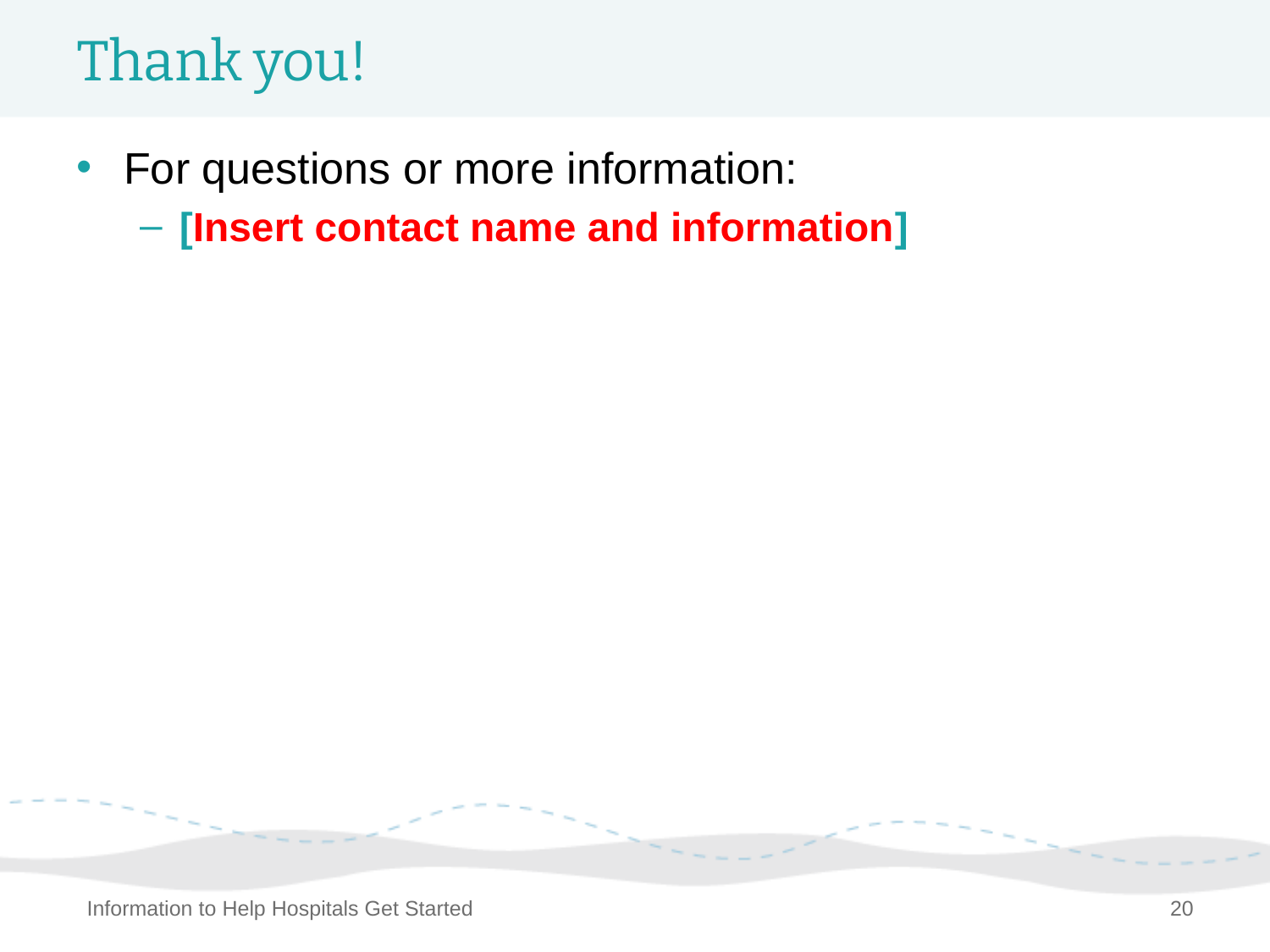

# Thank you!
For questions or more information:
[Insert contact name and information]

Information to Help Hospitals Get Started
20